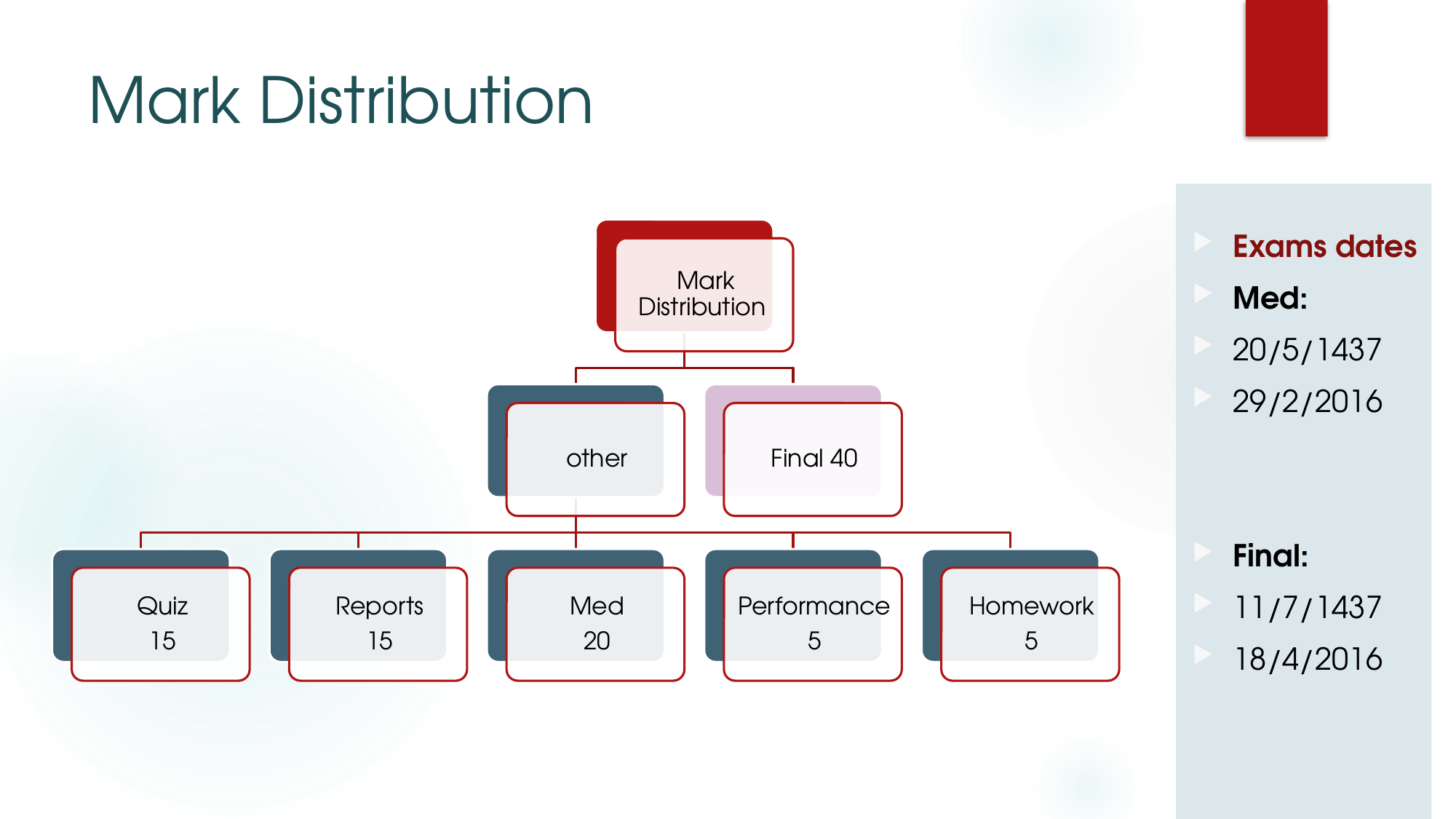

# Mark Distribution

Mark Distribution
other
Quiz
15
Reports
15
Med
20
Performance
5
Homework
5
Final 40
Exams dates
Med:
20/5/1437
29/2/2016

Final:
11/7/1437
18/4/2016